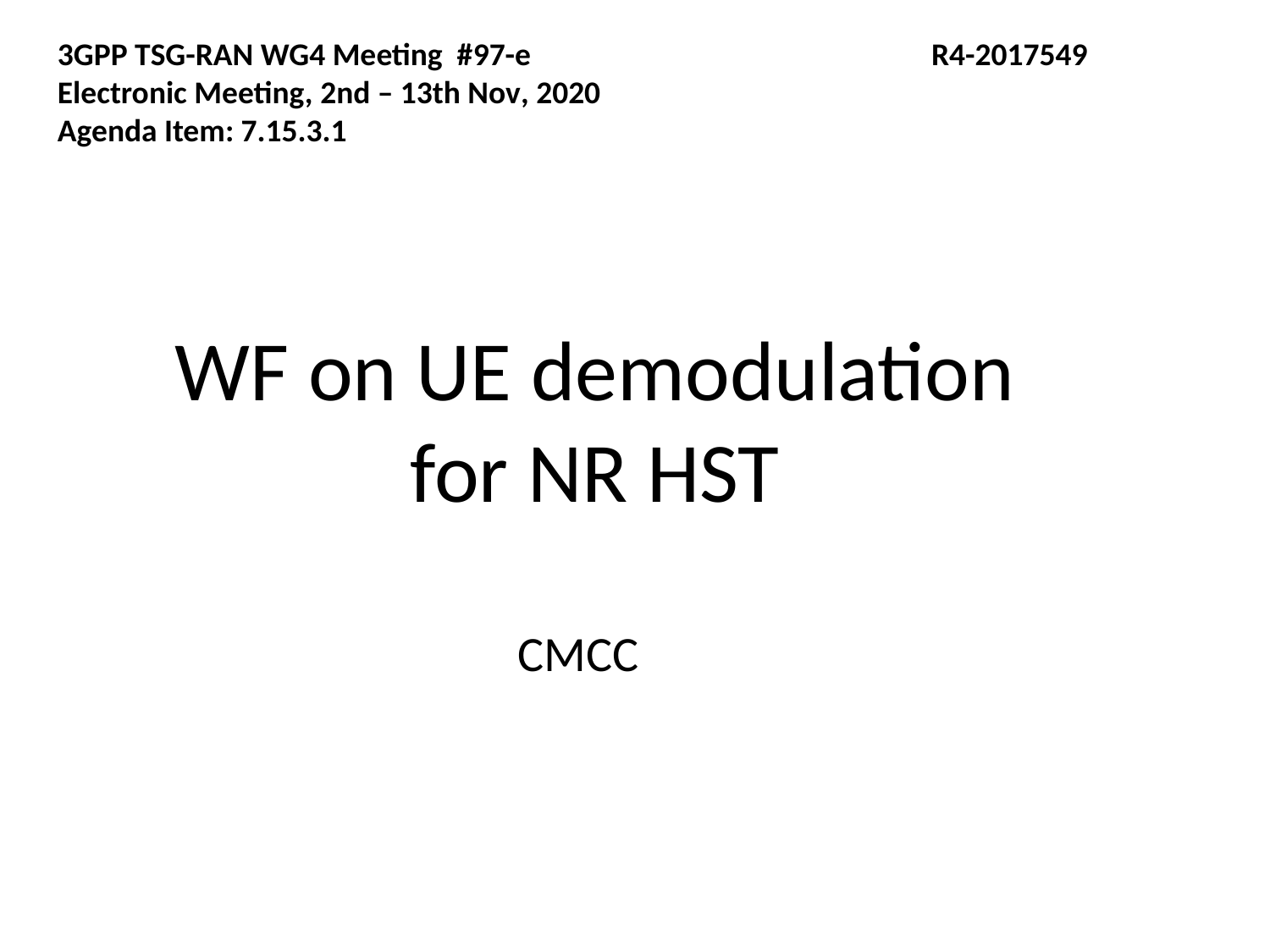

3GPP TSG-RAN WG4 Meeting  #97-e	                                                   R4-2017549
Electronic Meeting, 2nd – 13th Nov, 2020
Agenda Item: 7.15.3.1
WF on UE demodulation for NR HST
CMCC